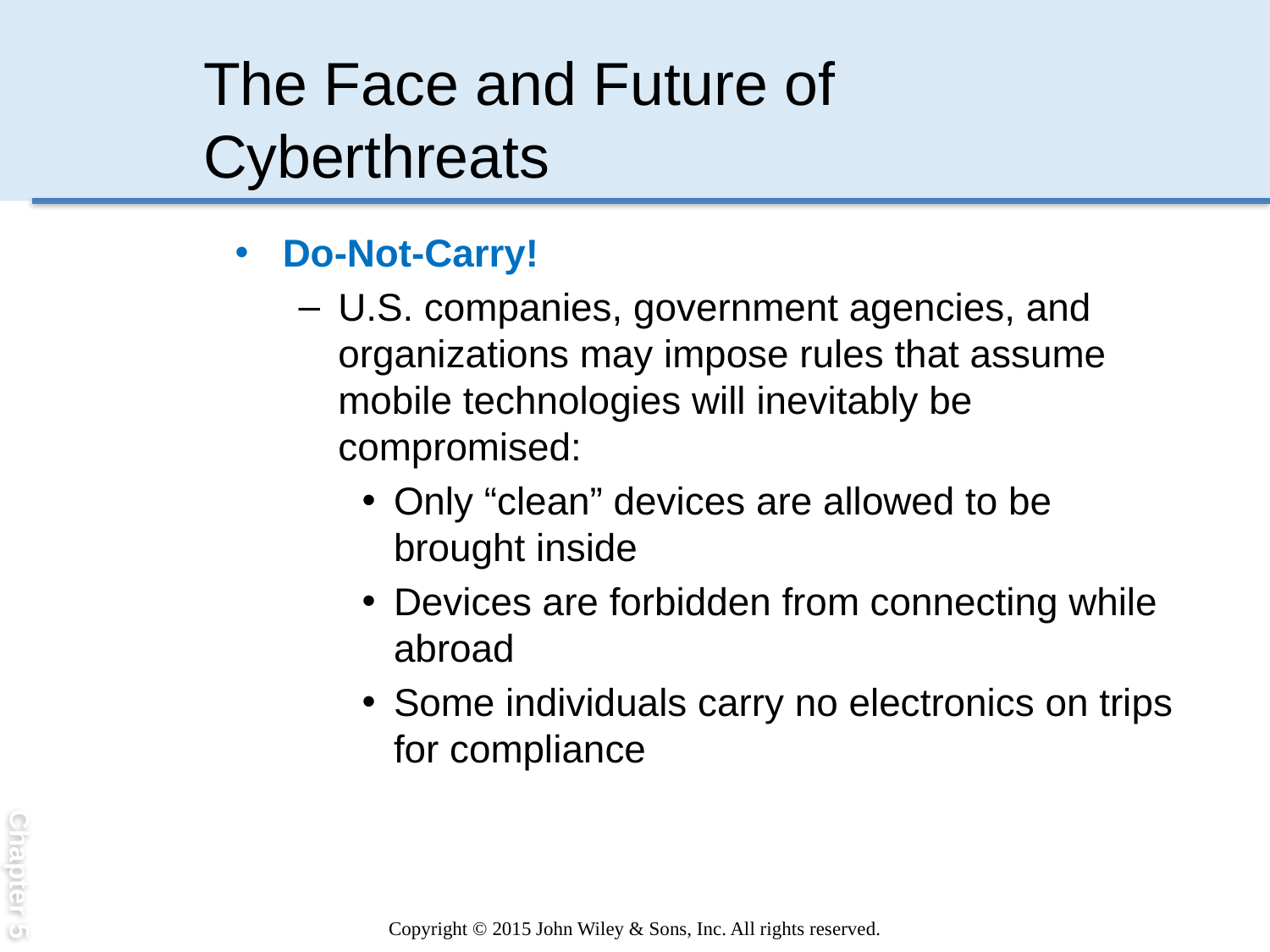

Chapter 5
# The Face and Future of Cyberthreats
Do-Not-Carry!
U.S. companies, government agencies, and organizations may impose rules that assume mobile technologies will inevitably be compromised:
Only “clean” devices are allowed to be brought inside
Devices are forbidden from connecting while abroad
Some individuals carry no electronics on trips for compliance